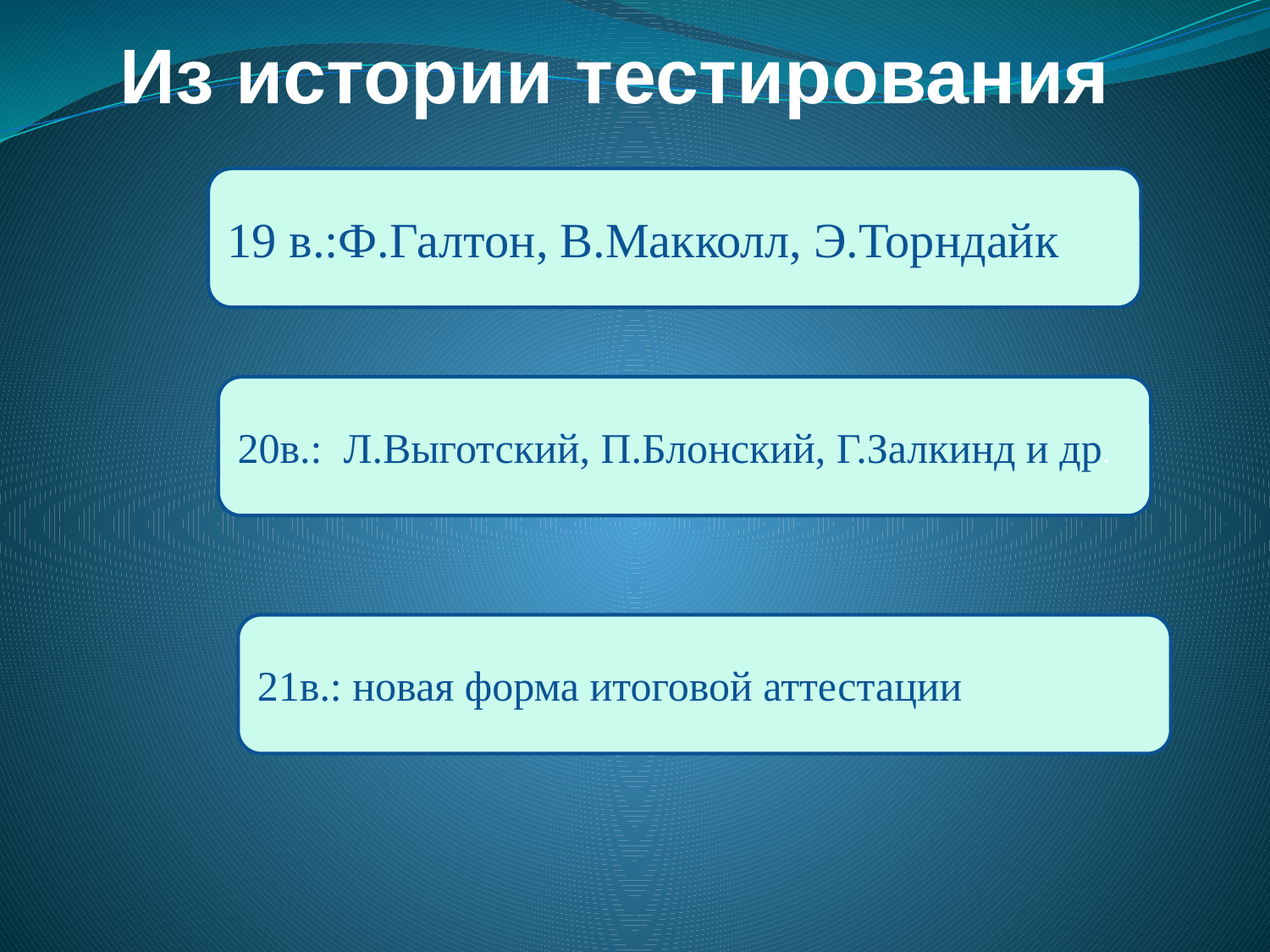

Из истории тестирования
19 в.:Ф.Галтон, В.Макколл, Э.Торндайк
20в.:  Л.Выготский, П.Блонский, Г.Залкинд и др.
21в.: новая форма итоговой аттестации